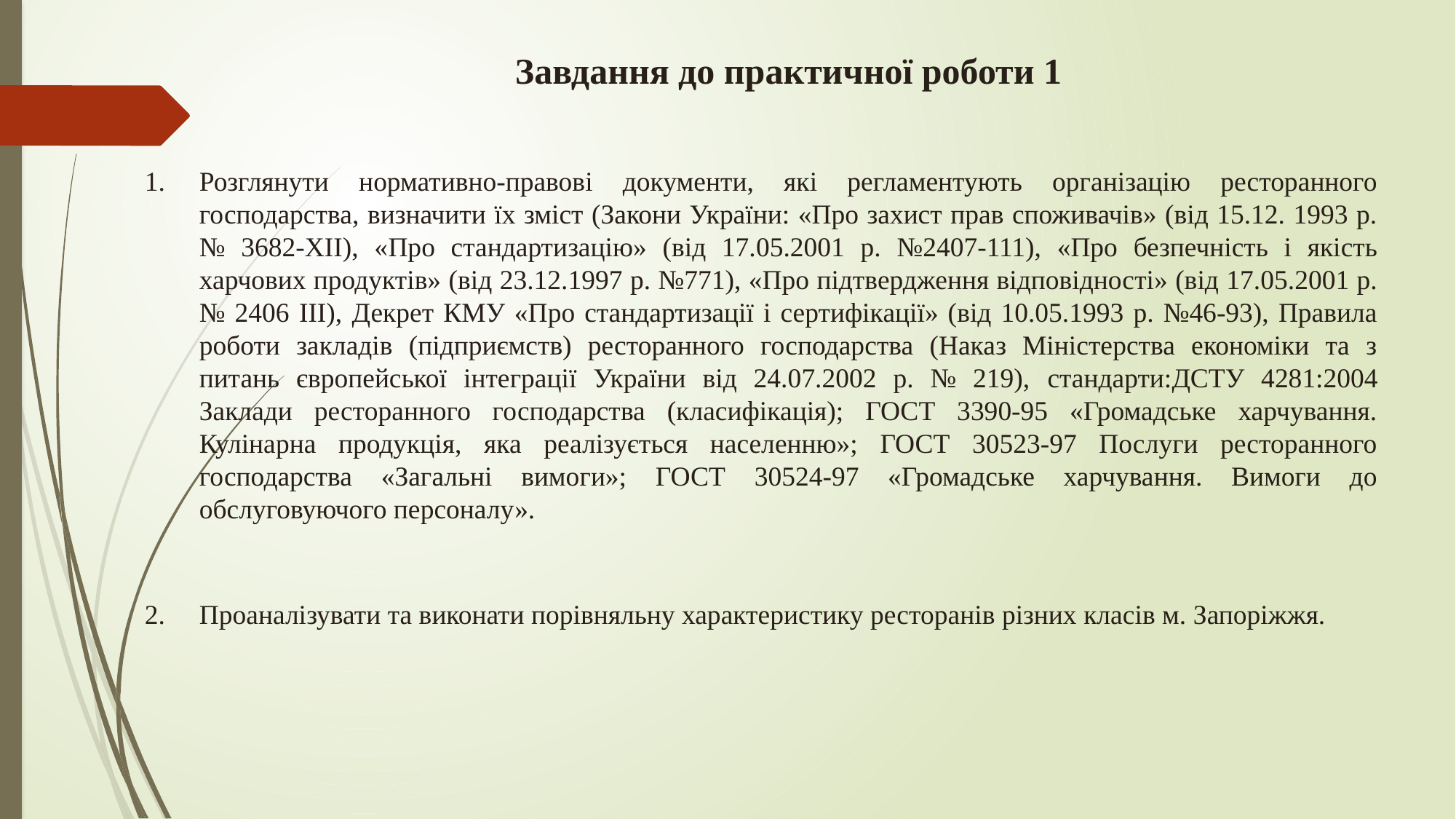

Завдання до практичної роботи 1
Розглянути нормативно-правові документи, які регламентують організацію ресторанного господарства, визначити їх зміст (Закони України: «Про захист прав споживачів» (від 15.12. 1993 р. № 3682-XII), «Про стандартизацію» (від 17.05.2001 р. №2407-111), «Про безпечність і якість харчових продуктів» (від 23.12.1997 р. №771), «Про підтвердження відповідності» (від 17.05.2001 р. № 2406 III), Декрет КМУ «Про стандартизації і сертифікації» (від 10.05.1993 р. №46-93), Правила роботи закладів (підприємств) ресторанного господарства (Наказ Міністерства економіки та з питань європейської інтеграції України від 24.07.2002 р. № 219), стандарти:ДСТУ 4281:2004 Заклади ресторанного господарства (класифікація); ГОСТ 3390-95 «Громадське харчування. Кулінарна продукція, яка реалізується населенню»; ГОСТ 30523-97 Послуги ресторанного господарства «Загальні вимоги»; ГОСТ 30524-97 «Громадське харчування. Вимоги до обслуговуючого персоналу».
Проаналізувати та виконати порівняльну характеристику ресторанів різних класів м. Запоріжжя.